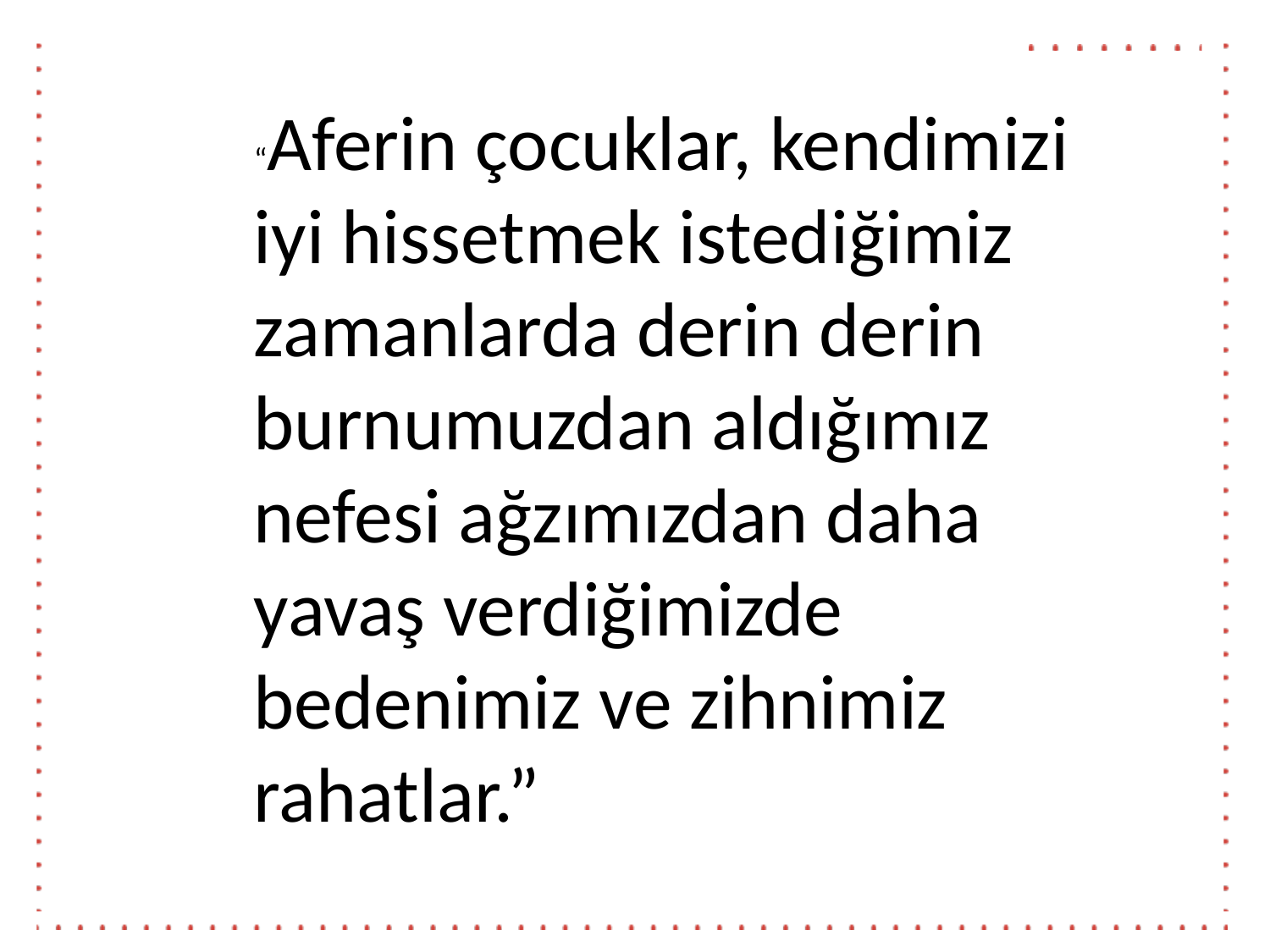

“Aferin çocuklar, kendimizi iyi hissetmek istediğimiz zamanlarda derin derin burnumuzdan aldığımız nefesi ağzımızdan daha yavaş verdiğimizde bedenimiz ve zihnimiz rahatlar.”